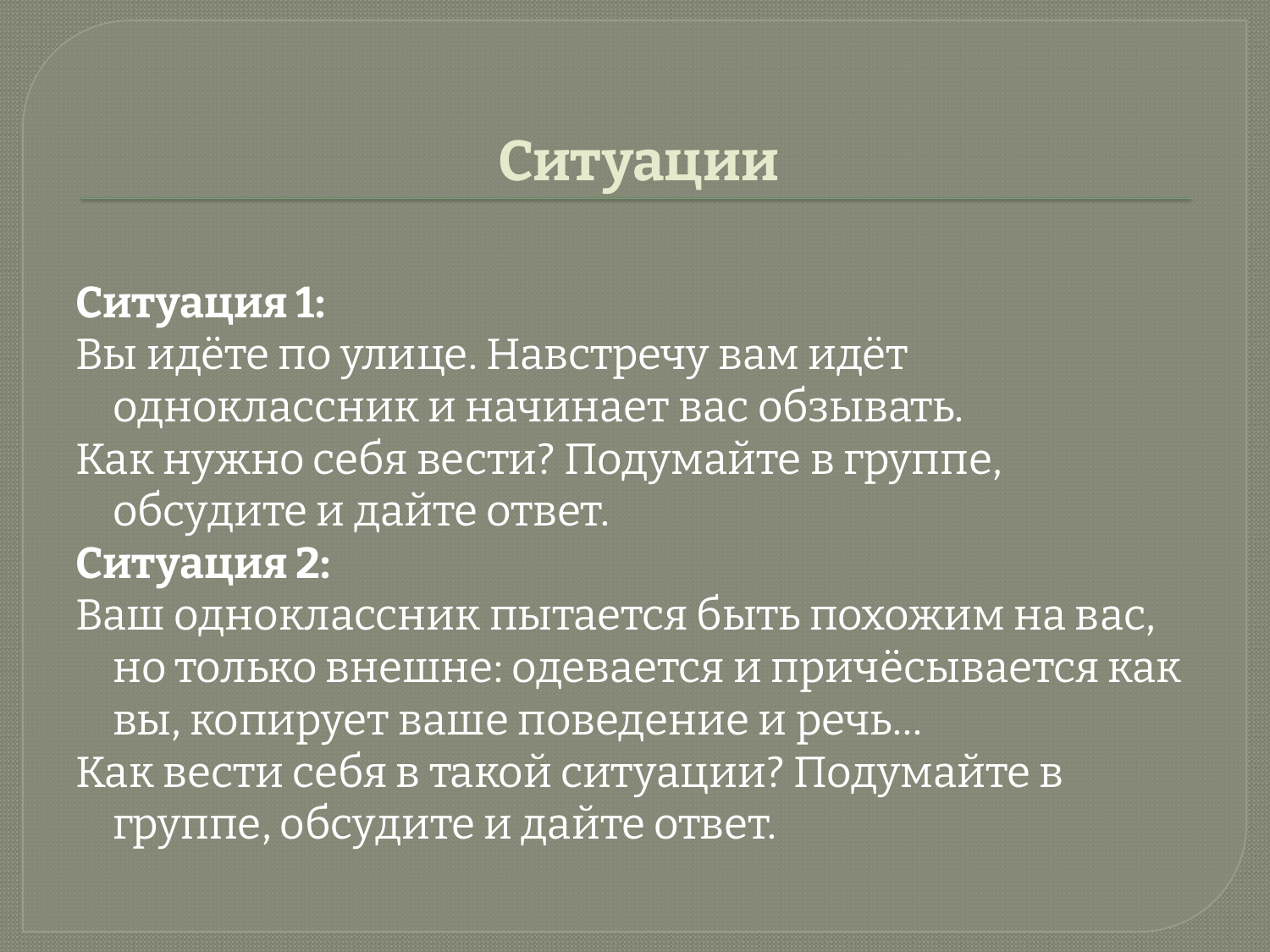

# Ситуации
Ситуация 1:
Вы идёте по улице. Навстречу вам идёт одноклассник и начинает вас обзывать.
Как нужно себя вести? Подумайте в группе, обсудите и дайте ответ.
Ситуация 2:
Ваш одноклассник пытается быть похожим на вас, но только внешне: одевается и причёсывается как вы, копирует ваше поведение и речь…
Как вести себя в такой ситуации? Подумайте в группе, обсудите и дайте ответ.